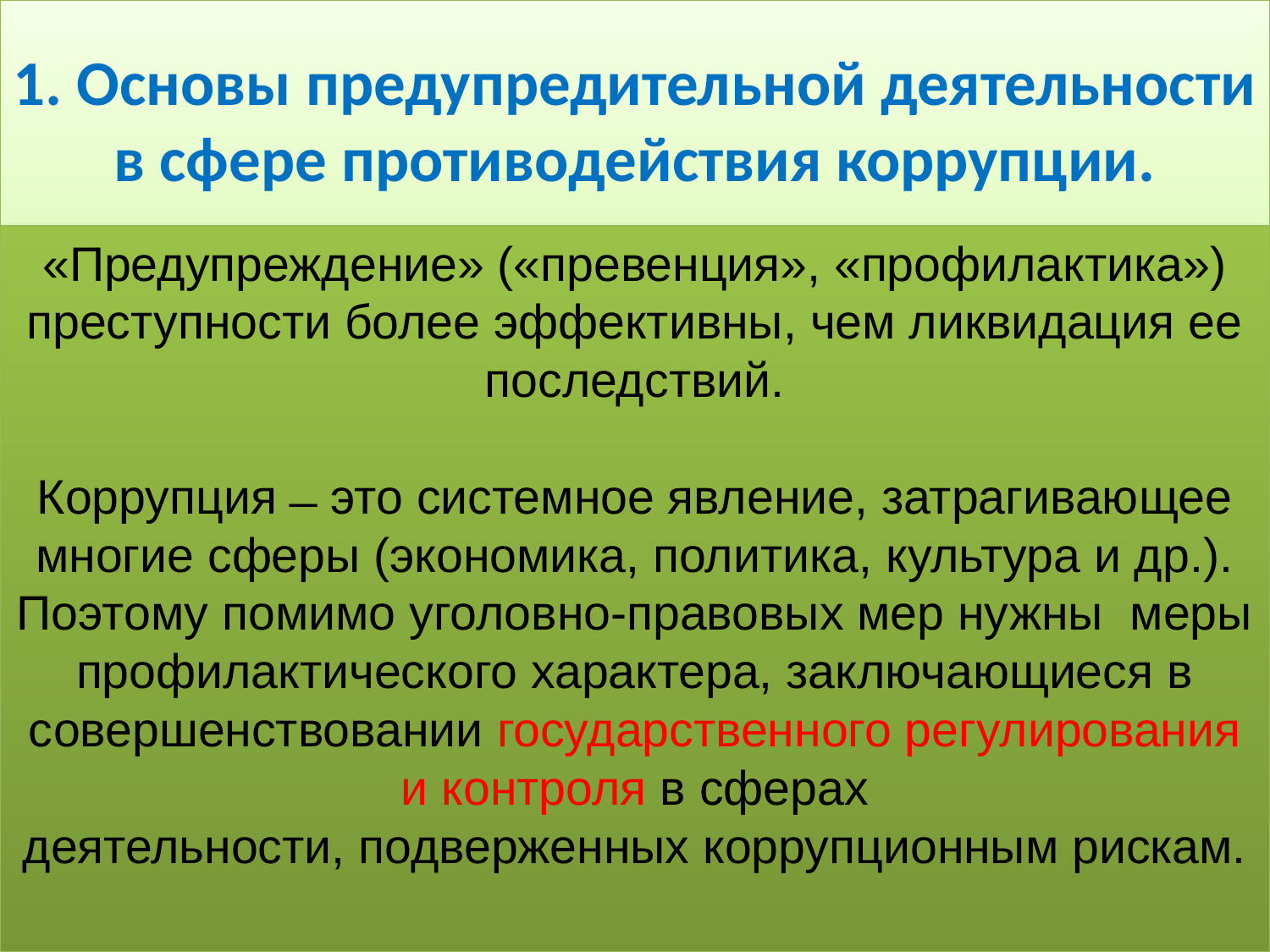

# 1. Основы предупредительной деятельности в сфере противодействия коррупции.
«Предупреждение» («превенция», «профилактика») преступности более эффективны, чем ликвидация ее последствий.

Коррупция  ̶  это системное явление, затрагивающее многие сферы (экономика, политика, культура и др.). Поэтому помимо уголовно-правовых мер нужны  меры профилактического характера, заключающиеся в совершенствовании государственного регулирования и контроля в сферах
деятельности, подверженных коррупционным рискам.
2